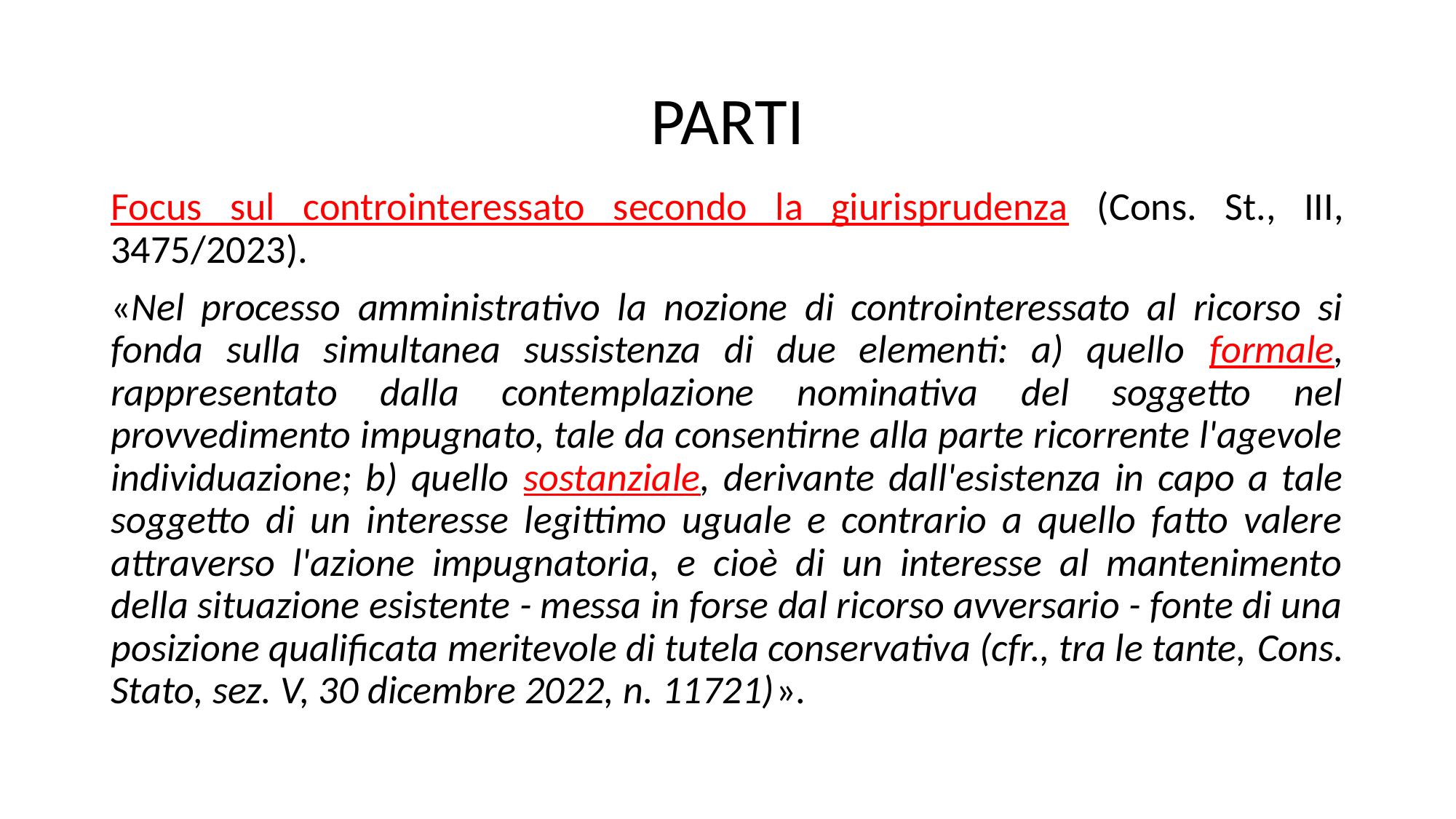

# PARTI
Focus sul controinteressato secondo la giurisprudenza (Cons. St., III, 3475/2023).
«Nel processo amministrativo la nozione di controinteressato al ricorso si fonda sulla simultanea sussistenza di due elementi: a) quello formale, rappresentato dalla contemplazione nominativa del soggetto nel provvedimento impugnato, tale da consentirne alla parte ricorrente l'agevole individuazione; b) quello sostanziale, derivante dall'esistenza in capo a tale soggetto di un interesse legittimo uguale e contrario a quello fatto valere attraverso l'azione impugnatoria, e cioè di un interesse al mantenimento della situazione esistente - messa in forse dal ricorso avversario - fonte di una posizione qualificata meritevole di tutela conservativa (cfr., tra le tante, Cons. Stato, sez. V, 30 dicembre 2022, n. 11721)».